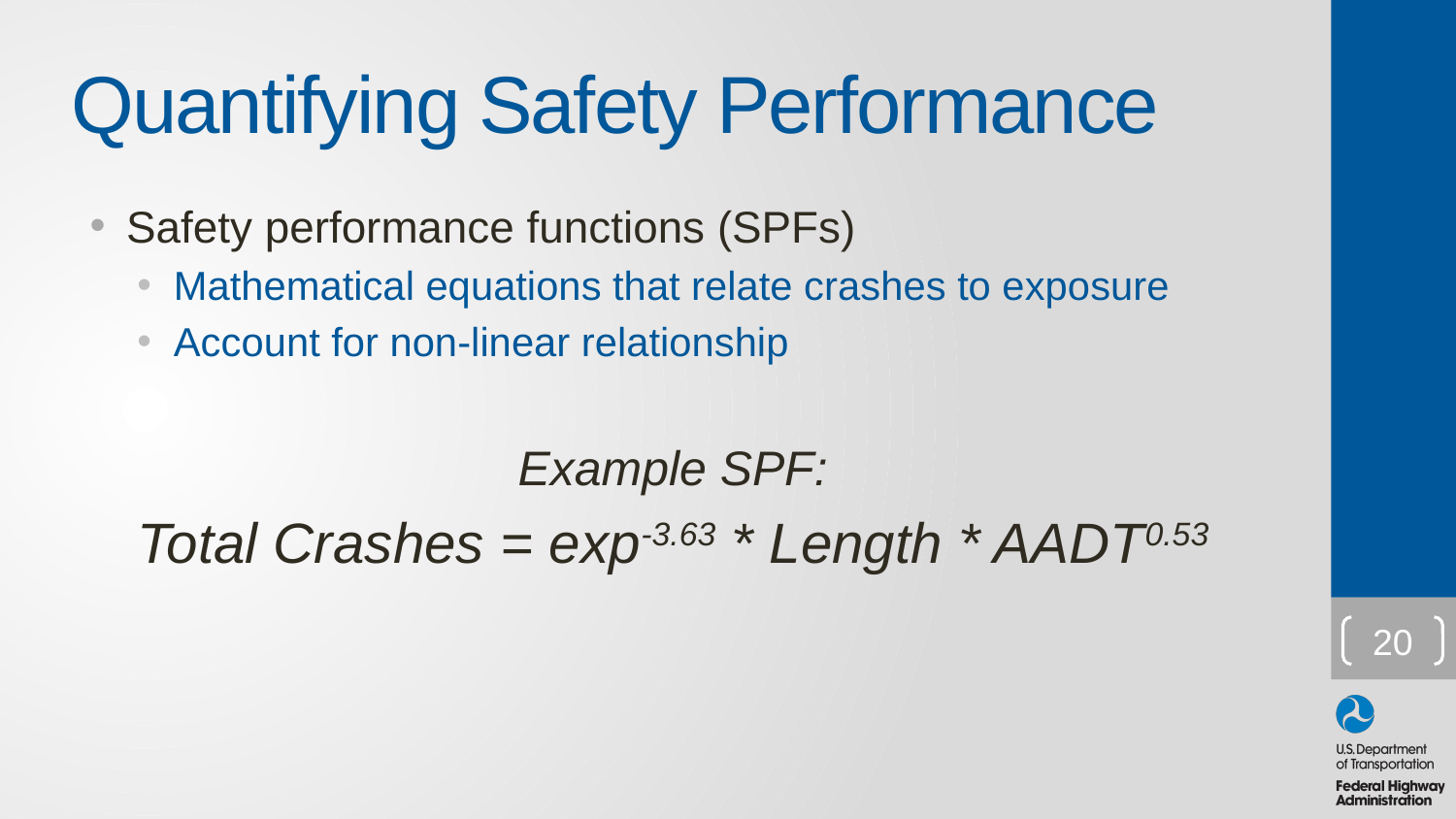

# Quantifying Safety Performance
Safety performance functions (SPFs)
Mathematical equations that relate crashes to exposure
Account for non-linear relationship

Example SPF:
Total Crashes = exp-3.63 * Length * AADT0.53

20